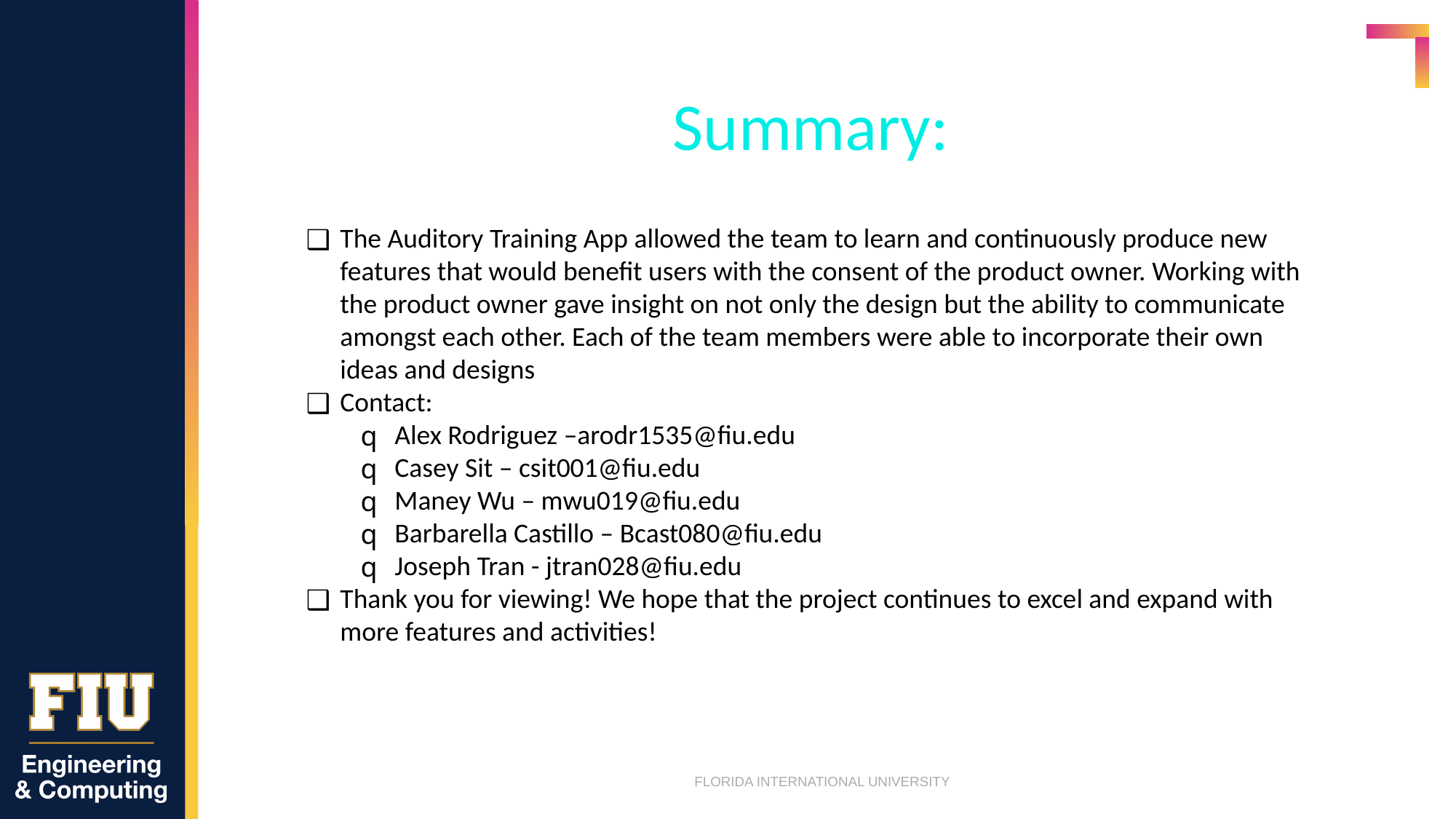

# Summary:
The Auditory Training App allowed the team to learn and continuously produce new features that would benefit users with the consent of the product owner. Working with the product owner gave insight on not only the design but the ability to communicate amongst each other. Each of the team members were able to incorporate their own ideas and designs
Contact:
Alex Rodriguez –arodr1535@fiu.edu
Casey Sit – csit001@fiu.edu
Maney Wu – mwu019@fiu.edu
Barbarella Castillo – Bcast080@fiu.edu
Joseph Tran - jtran028@fiu.edu
Thank you for viewing! We hope that the project continues to excel and expand with more features and activities!